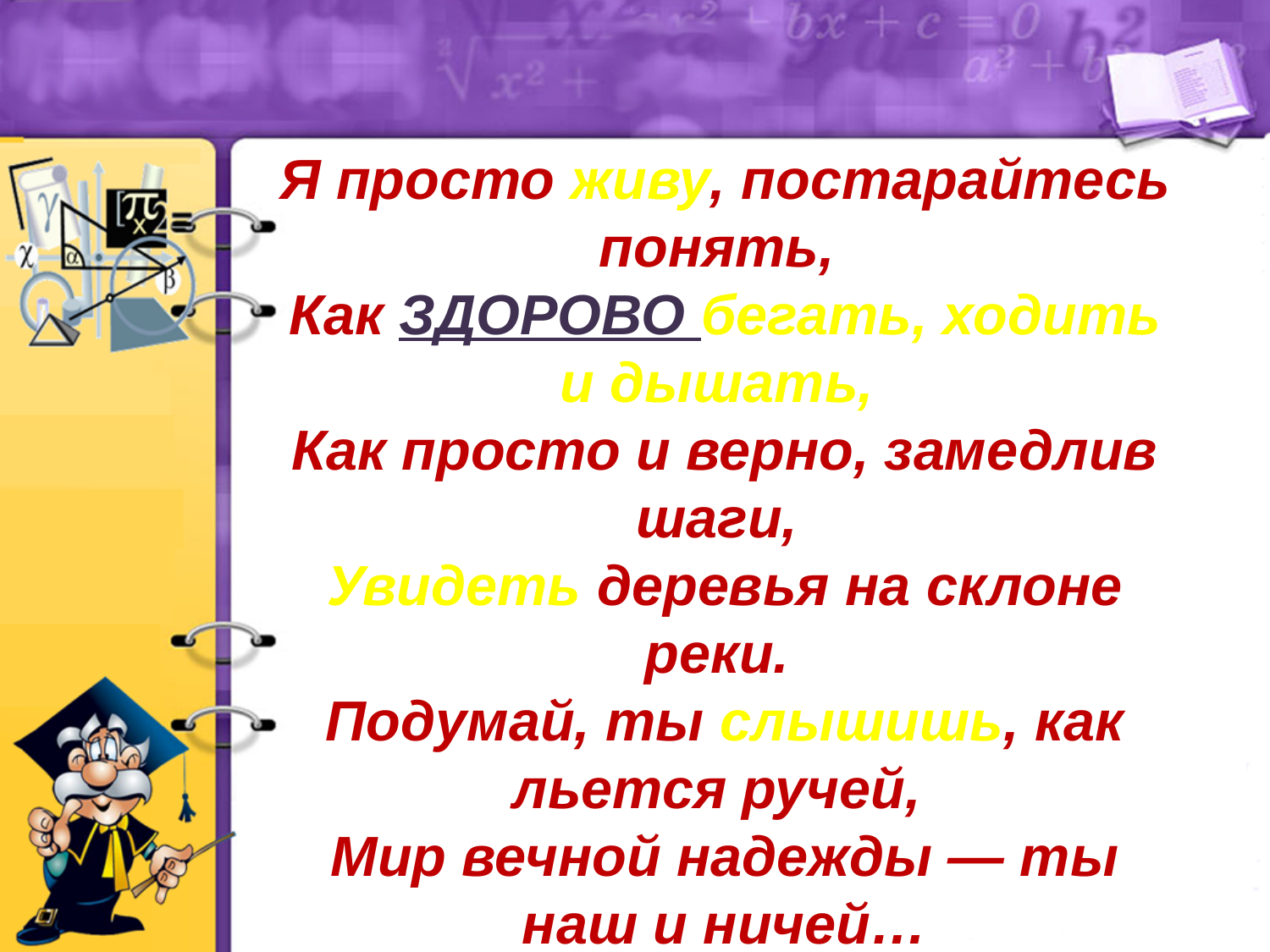

# Я просто живу, постарайтесь понять,  Как ЗДОРОВО бегать, ходить и дышать,  Как просто и верно, замедлив шаги,  Увидеть деревья на склоне реки.  Подумай, ты слышишь, как льется ручей,  Мир вечной надежды — ты наш и ничей…